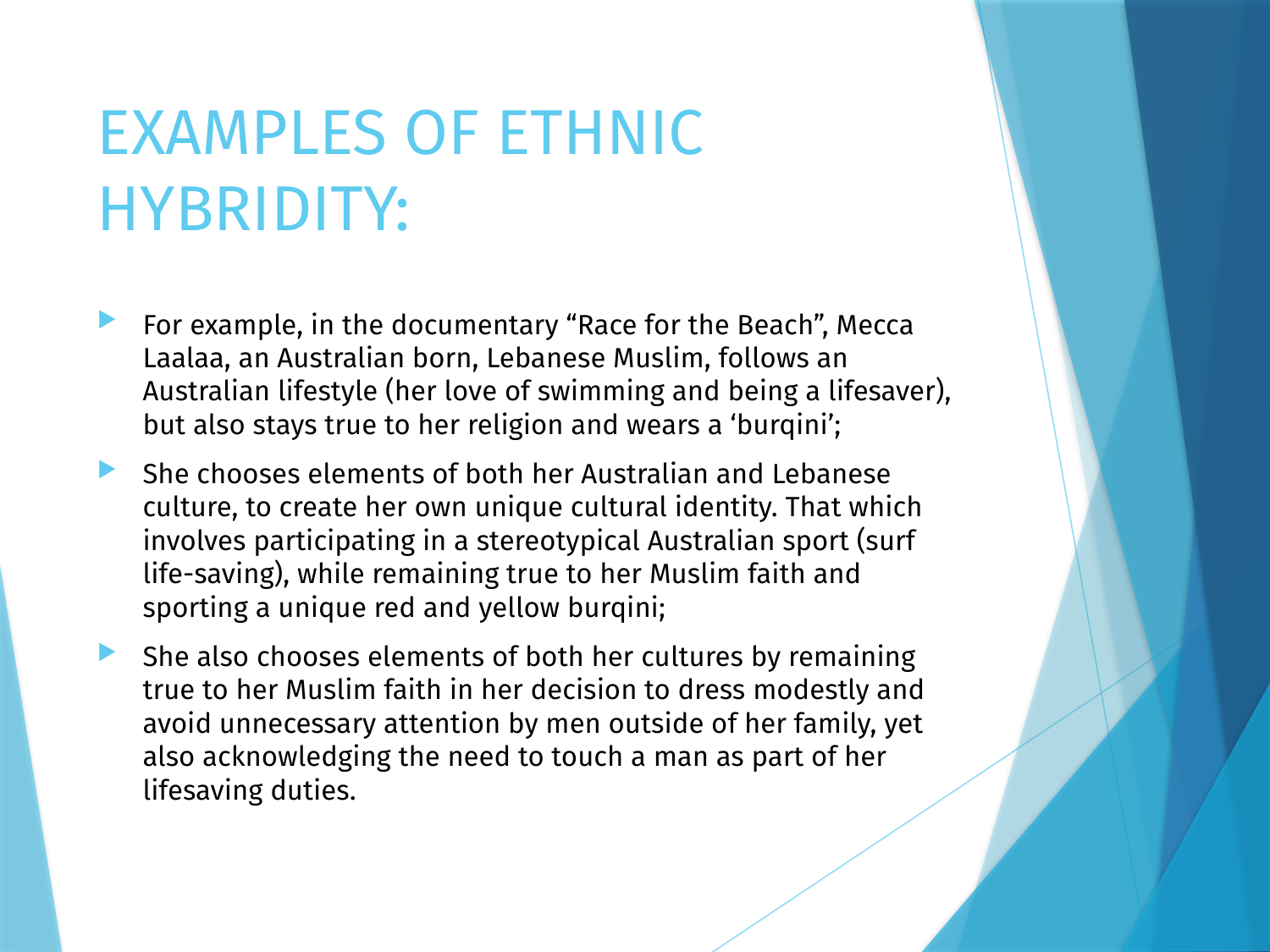

# EXAMPLES OF ETHNIC HYBRIDITY:
For example, in the documentary “Race for the Beach”, Mecca Laalaa, an Australian born, Lebanese Muslim, follows an Australian lifestyle (her love of swimming and being a lifesaver), but also stays true to her religion and wears a ‘burqini’;
She chooses elements of both her Australian and Lebanese culture, to create her own unique cultural identity. That which involves participating in a stereotypical Australian sport (surf life-saving), while remaining true to her Muslim faith and sporting a unique red and yellow burqini;
She also chooses elements of both her cultures by remaining true to her Muslim faith in her decision to dress modestly and avoid unnecessary attention by men outside of her family, yet also acknowledging the need to touch a man as part of her lifesaving duties.